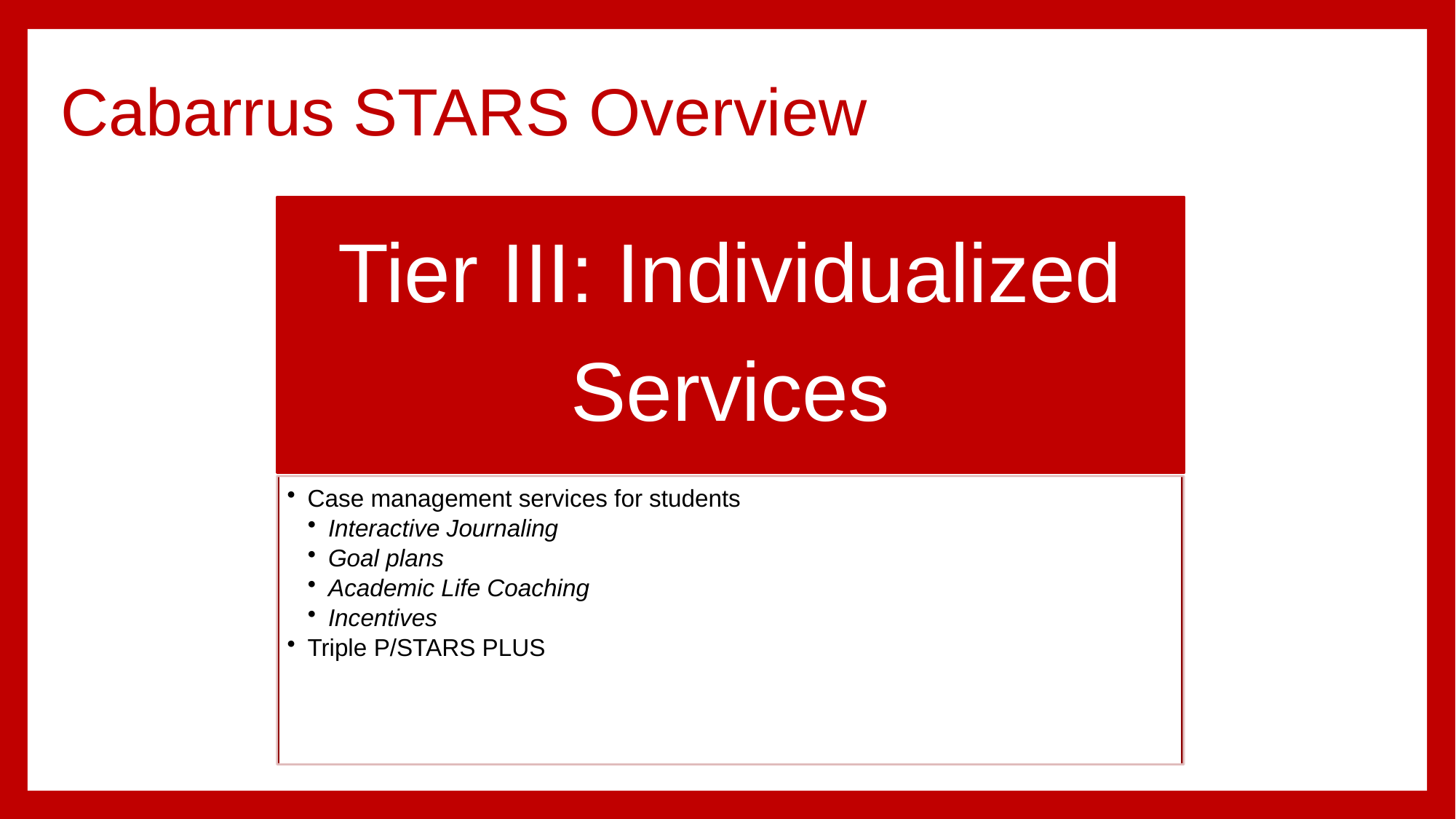

# Cabarrus STARS Overview
Tier III: Individualized
Services
Case management services for students
Interactive Journaling
Goal plans
Academic Life Coaching
Incentives
Triple P/STARS PLUS